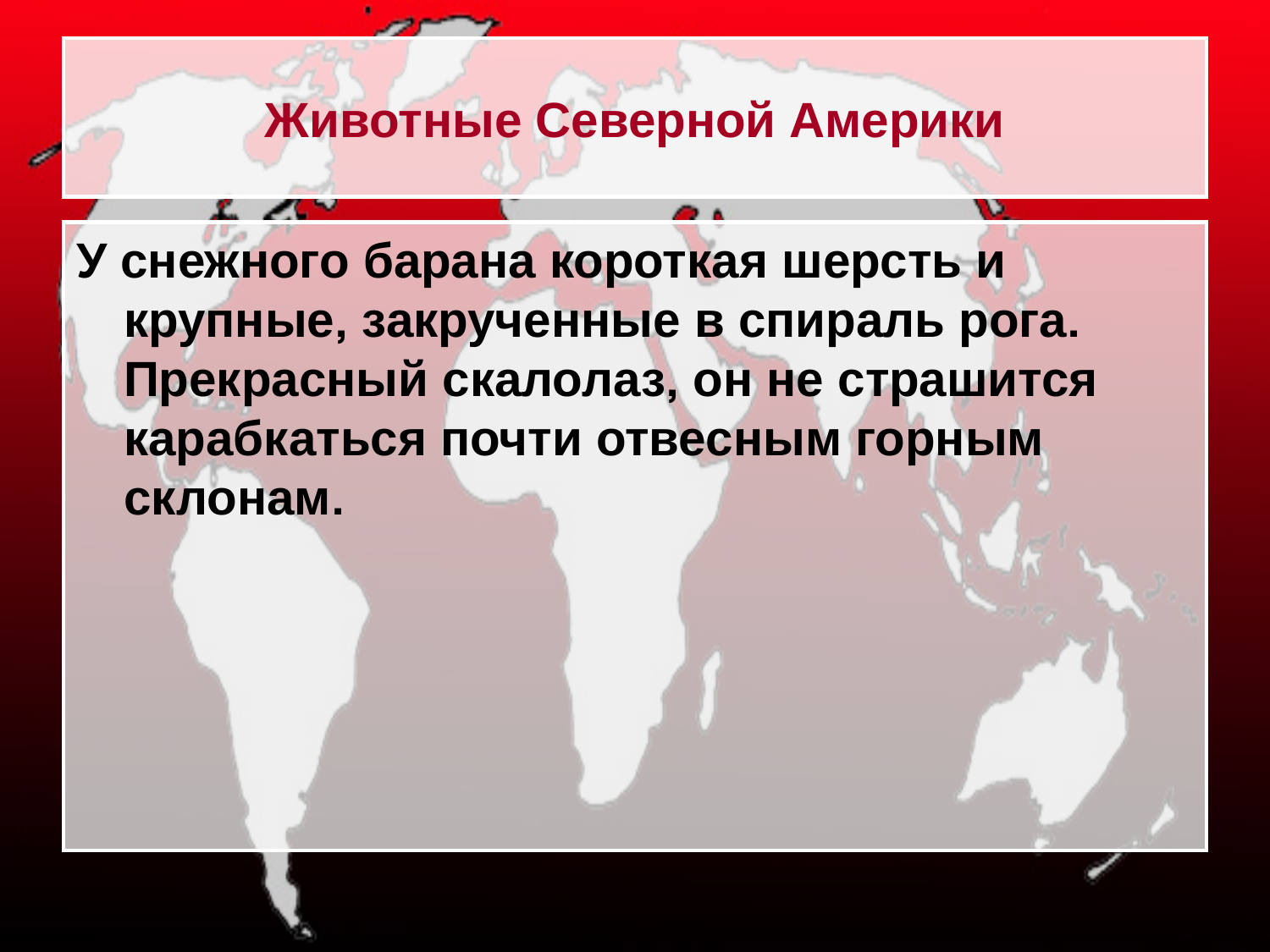

# Животные Северной Америки
У снежного барана короткая шерсть и крупные, закрученные в спираль рога. Прекрасный скалолаз, он не страшится карабкаться почти отвесным горным склонам.